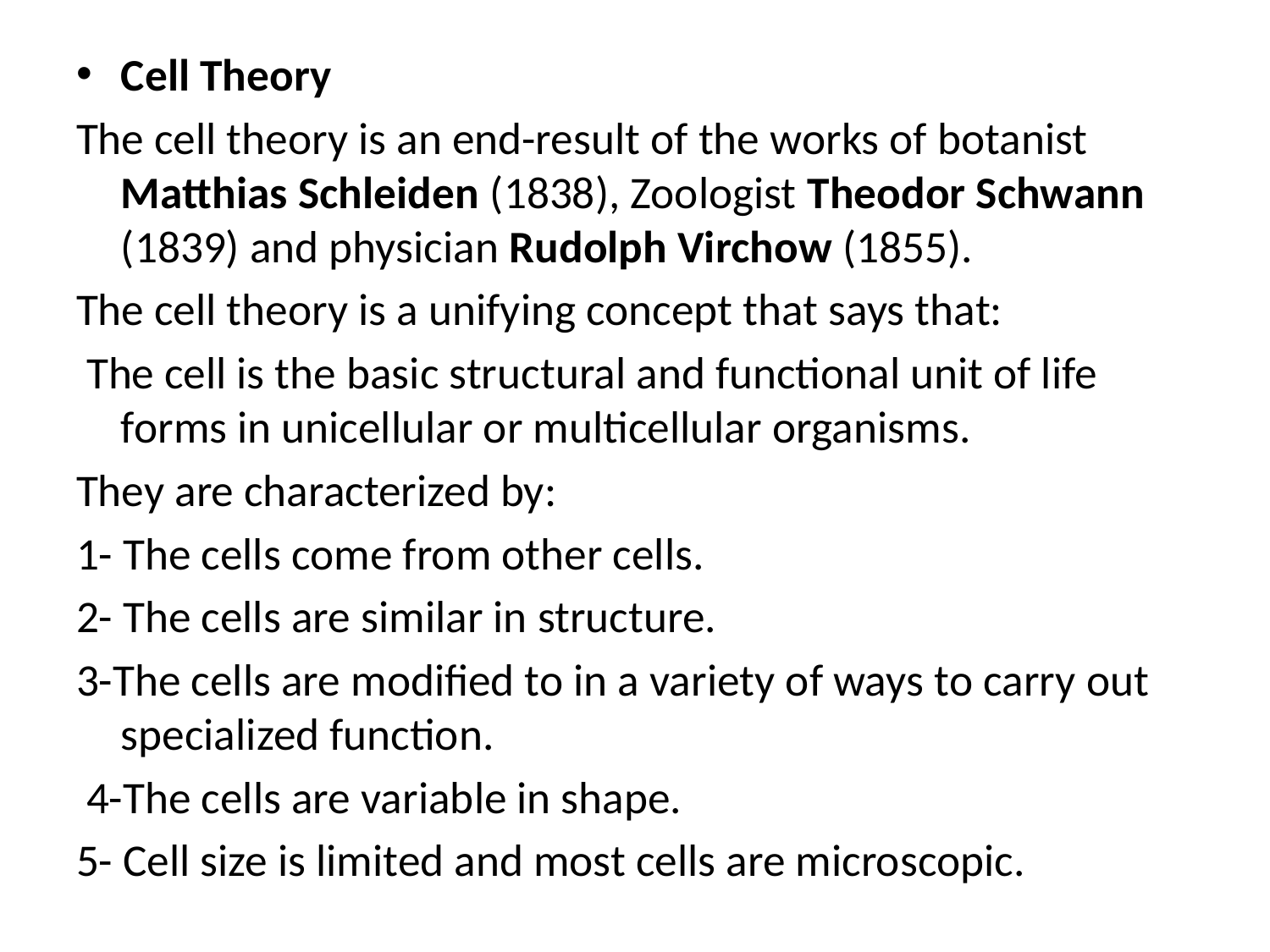

#
Cell Theory
The cell theory is an end-result of the works of botanist Matthias Schleiden (1838), Zoologist Theodor Schwann (1839) and physician Rudolph Virchow (1855).
The cell theory is a unifying concept that says that:
 The cell is the basic structural and functional unit of life forms in unicellular or multicellular organisms.
They are characterized by:
1- The cells come from other cells.
2- The cells are similar in structure.
3-The cells are modified to in a variety of ways to carry out specialized function.
 4-The cells are variable in shape.
5- Cell size is limited and most cells are microscopic.